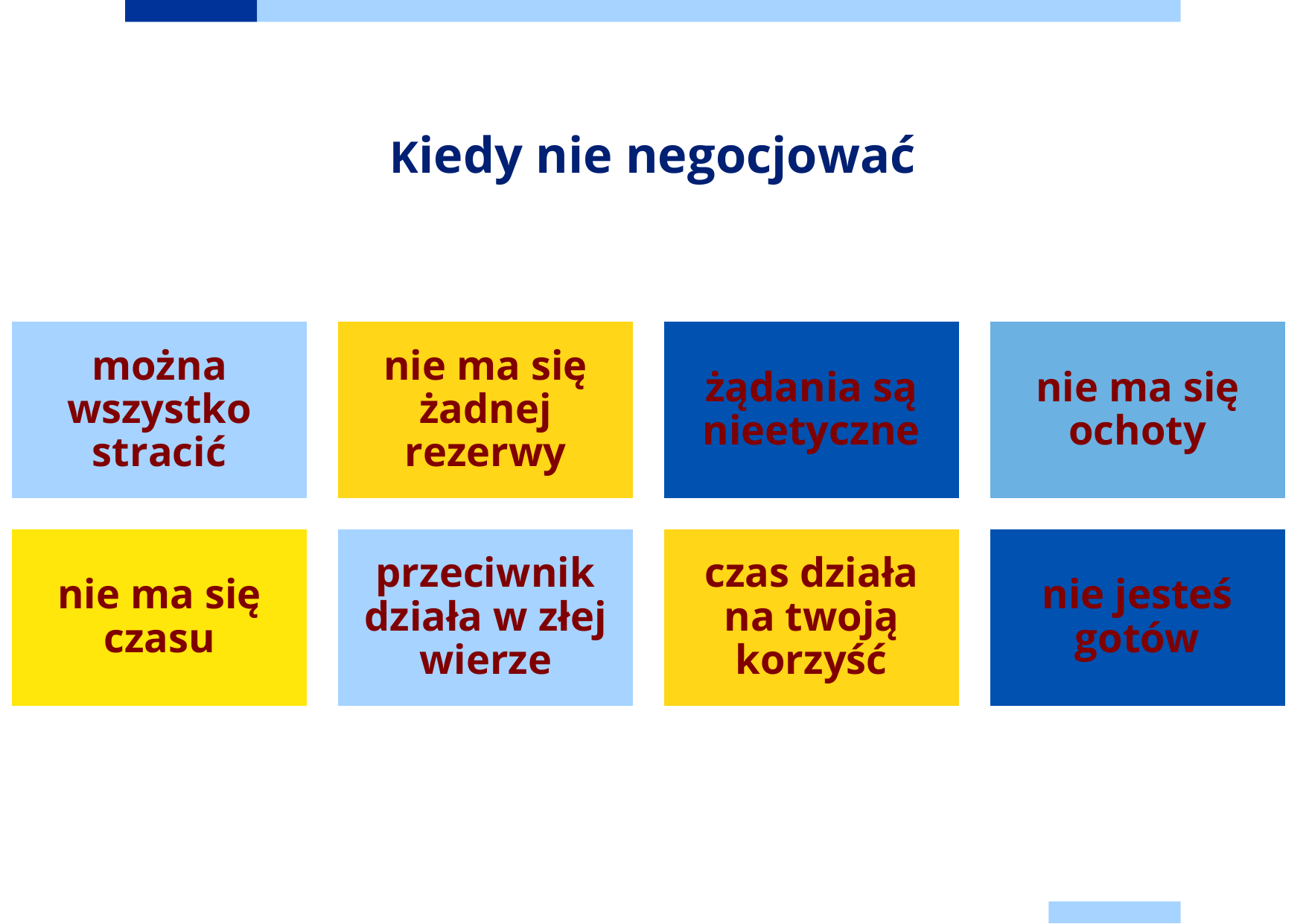

# Kiedy nie negocjować
można wszystko stracić
nie ma się żadnej rezerwy
żądania są nieetyczne
nie ma się ochoty
nie ma się czasu
przeciwnik działa w złej wierze
czas działa na twoją korzyść
nie jesteś gotów